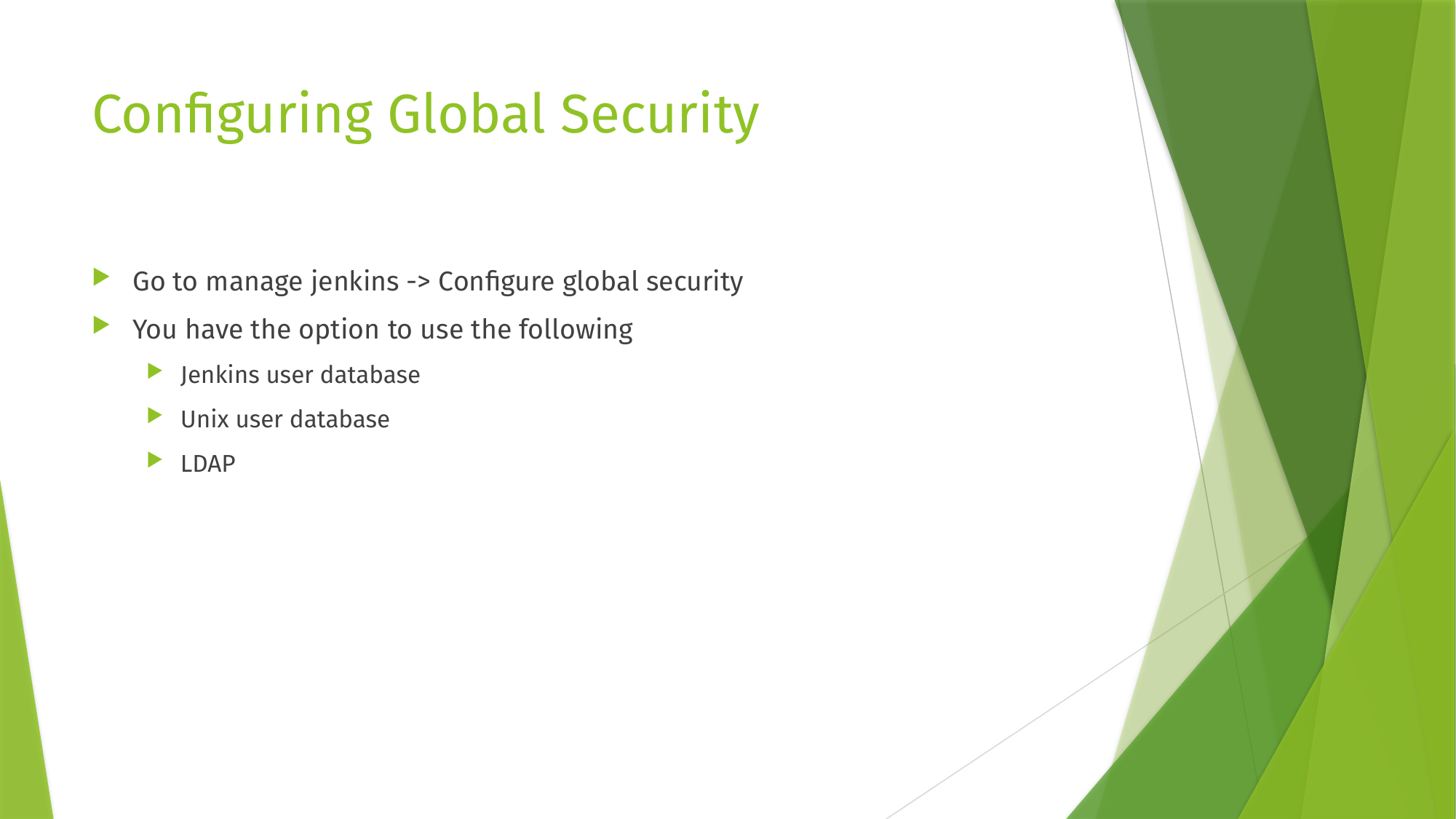

# Configuring Global Security
Go to manage jenkins -> Configure global security
You have the option to use the following
Jenkins user database
Unix user database
LDAP